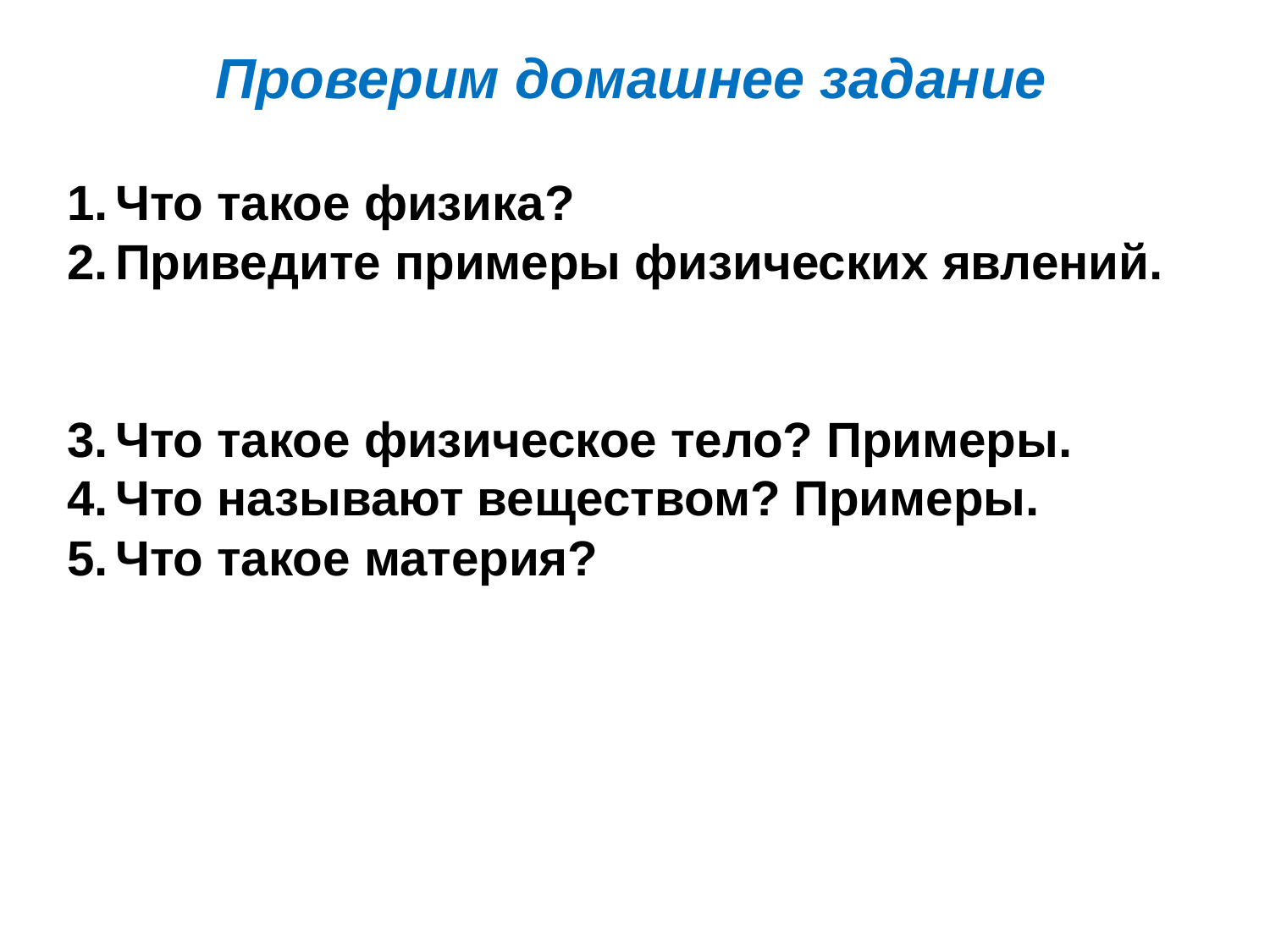

Проверим домашнее задание

Что такое физика?
Приведите примеры физических явлений.

Что такое физическое тело? Примеры.
Что называют веществом? Примеры.
Что такое материя?